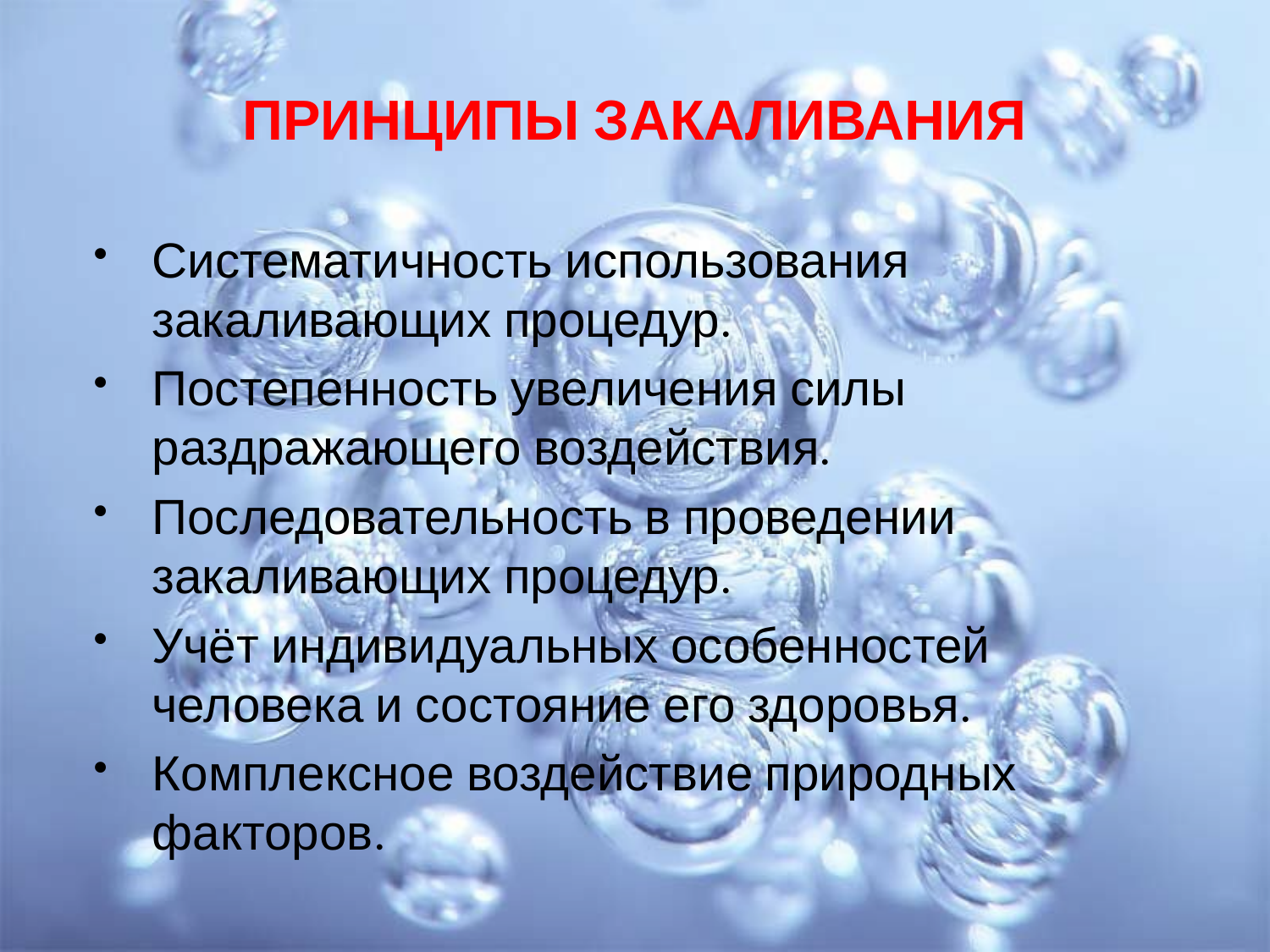

# ПРИНЦИПЫ ЗАКАЛИВАНИЯ
Систематичность использования закаливающих процедур.
Постепенность увеличения силы раздражающего воздействия.
Последовательность в проведении закаливающих процедур.
Учёт индивидуальных особенностей  человека и состояние его здоровья.
Комплексное воздействие природных факторов.